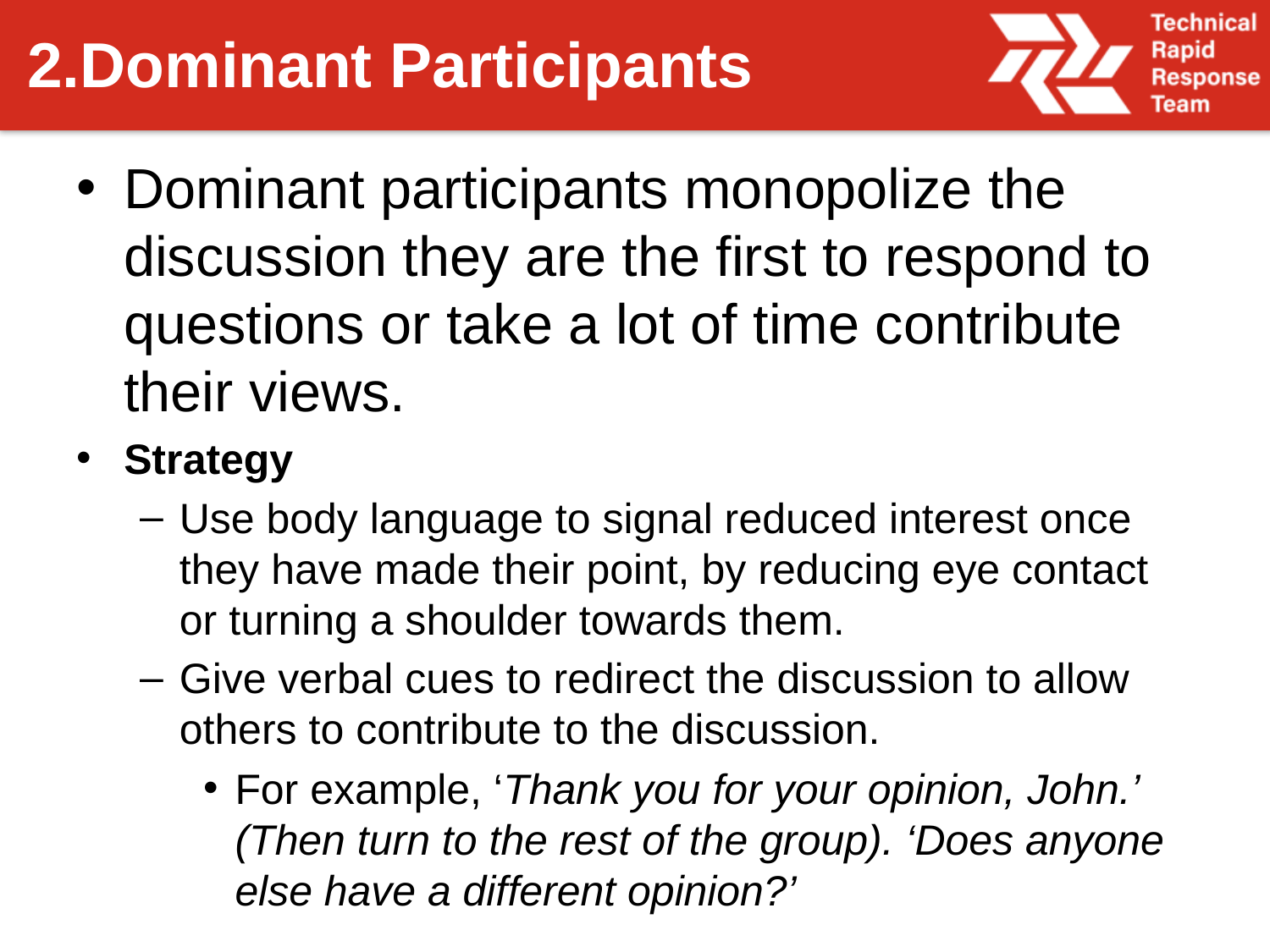

# 2.Dominant Participants
Dominant participants monopolize the discussion they are the first to respond to questions or take a lot of time contribute their views.
Strategy
Use body language to signal reduced interest once they have made their point, by reducing eye contact or turning a shoulder towards them.
Give verbal cues to redirect the discussion to allow others to contribute to the discussion.
For example, ‘Thank you for your opinion, John.’ (Then turn to the rest of the group). ‘Does anyone else have a different opinion?’